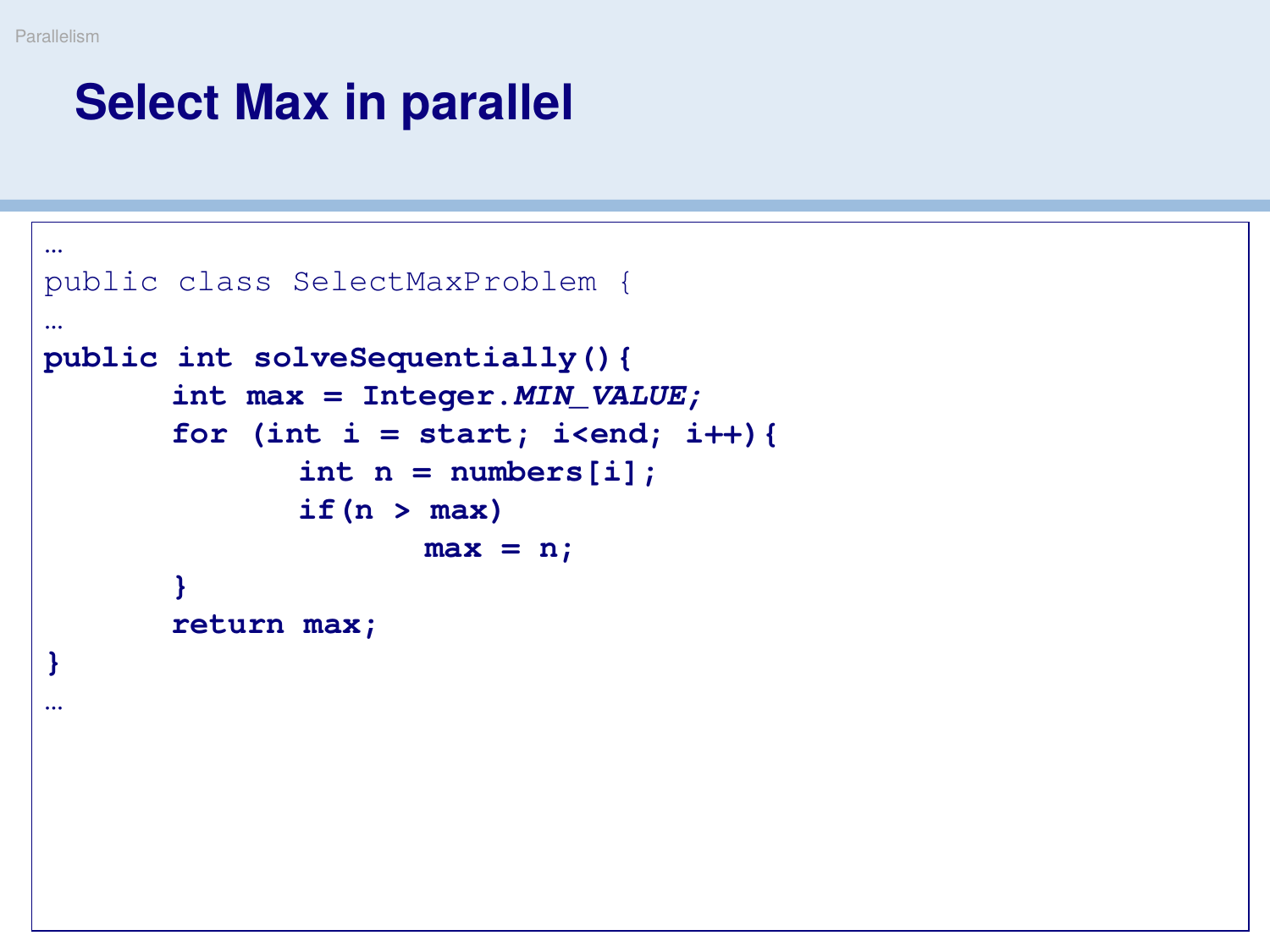

Parallelism
# Select Max in parallel
…
public class SelectMaxProblem {
…
public int solveSequentially(){
	int max = Integer.MIN_VALUE;
	for (int i = start; i<end; i++){
		int n = numbers[i];
		if(n > max)
			max = n;
	}
	return max;
}
…
© Oscar Nierstrasz
32